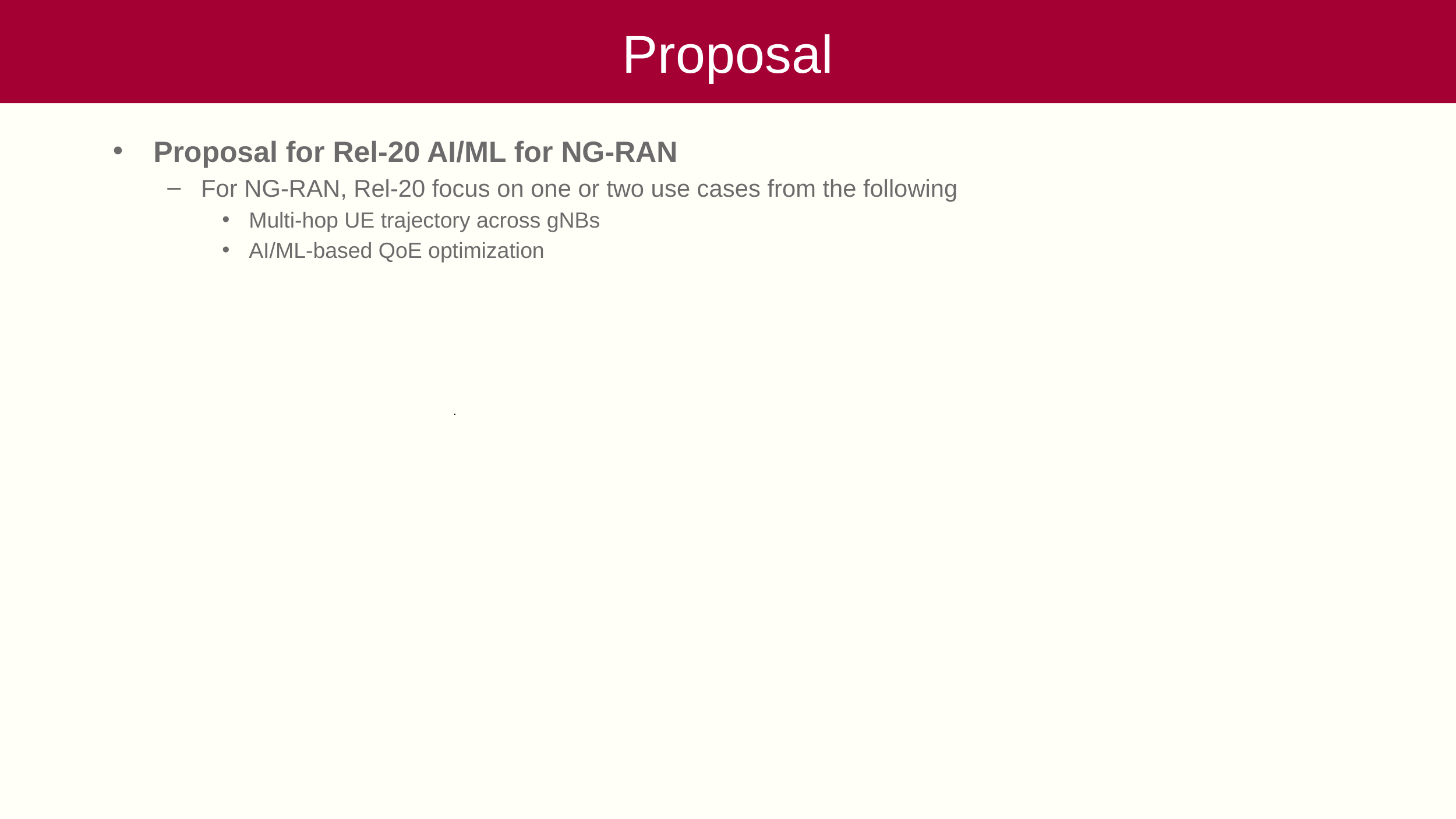

# Proposal
Proposal for Rel-20 AI/ML for NG-RAN
For NG-RAN, Rel-20 focus on one or two use cases from the following
Multi-hop UE trajectory across gNBs
AI/ML-based QoE optimization

.